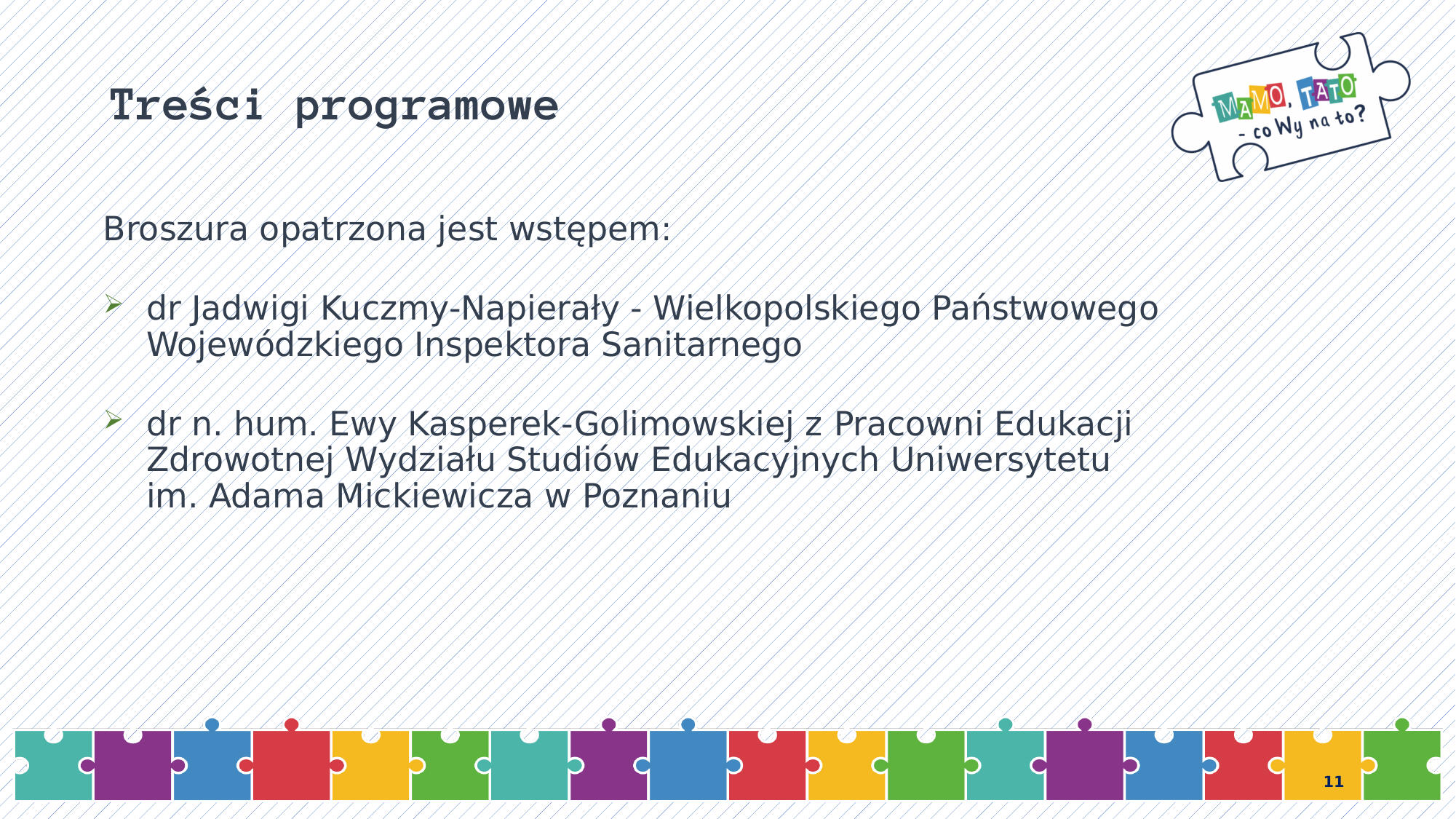

# Treści programowe
Broszura opatrzona jest wstępem:

dr Jadwigi Kuczmy-Napierały - Wielkopolskiego Państwowego Wojewódzkiego Inspektora Sanitarnego

dr n. hum. Ewy Kasperek-Golimowskiej z Pracowni Edukacji
Zdrowotnej Wydziału Studiów Edukacyjnych Uniwersytetu
im. Adama Mickiewicza w Poznaniu

11